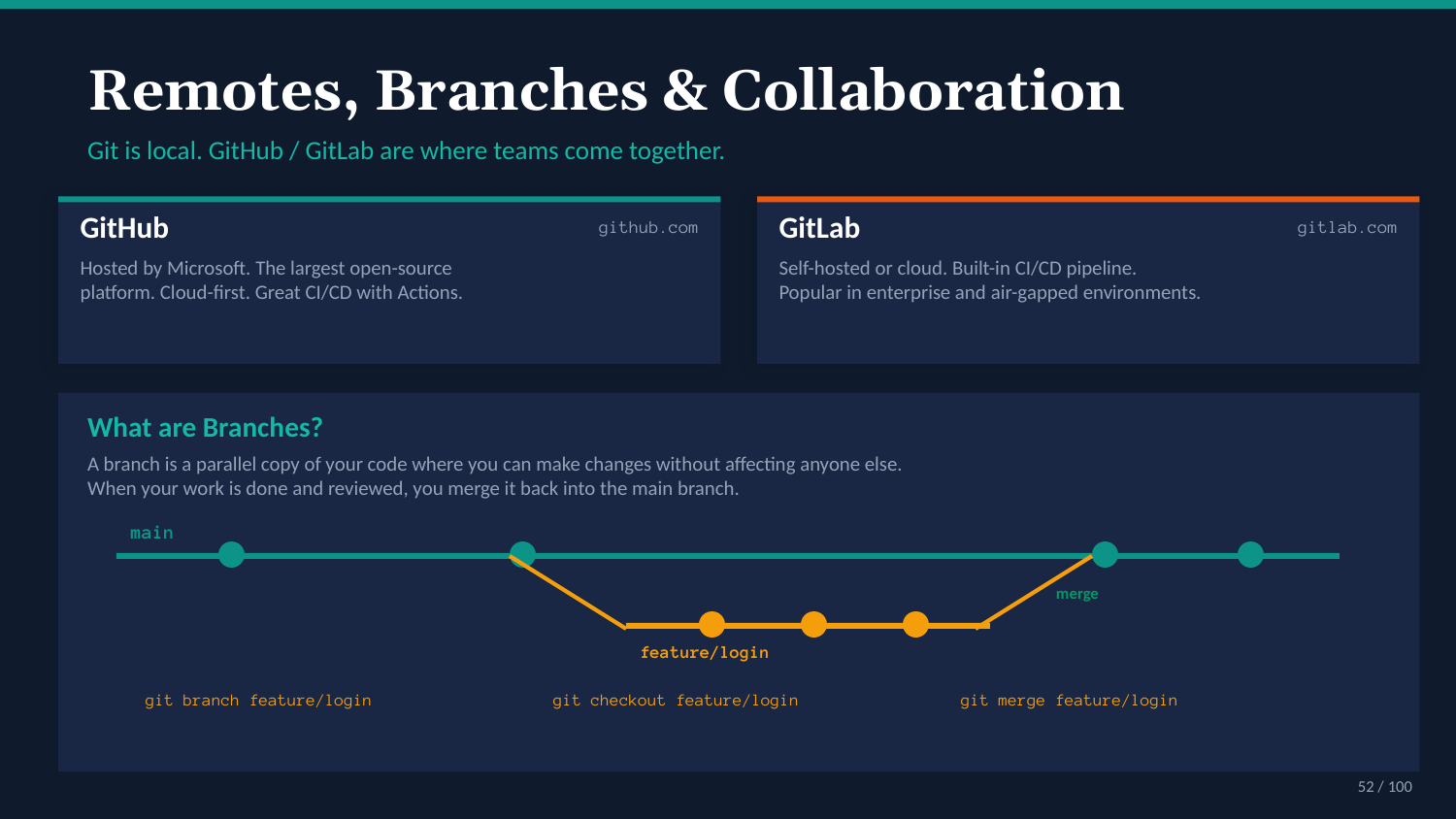

Remotes, Branches & Collaboration
Git is local. GitHub / GitLab are where teams come together.

GitHub
github.com
GitLab
gitlab.com
Hosted by Microsoft. The largest open-source
platform. Cloud-first. Great CI/CD with Actions.
Self-hosted or cloud. Built-in CI/CD pipeline.
Popular in enterprise and air-gapped environments.

What are Branches?
A branch is a parallel copy of your code where you can make changes without affecting anyone else.
When your work is done and reviewed, you merge it back into the main branch.
main

merge

feature/login
git branch feature/login
git checkout feature/login
git merge feature/login
52 / 100